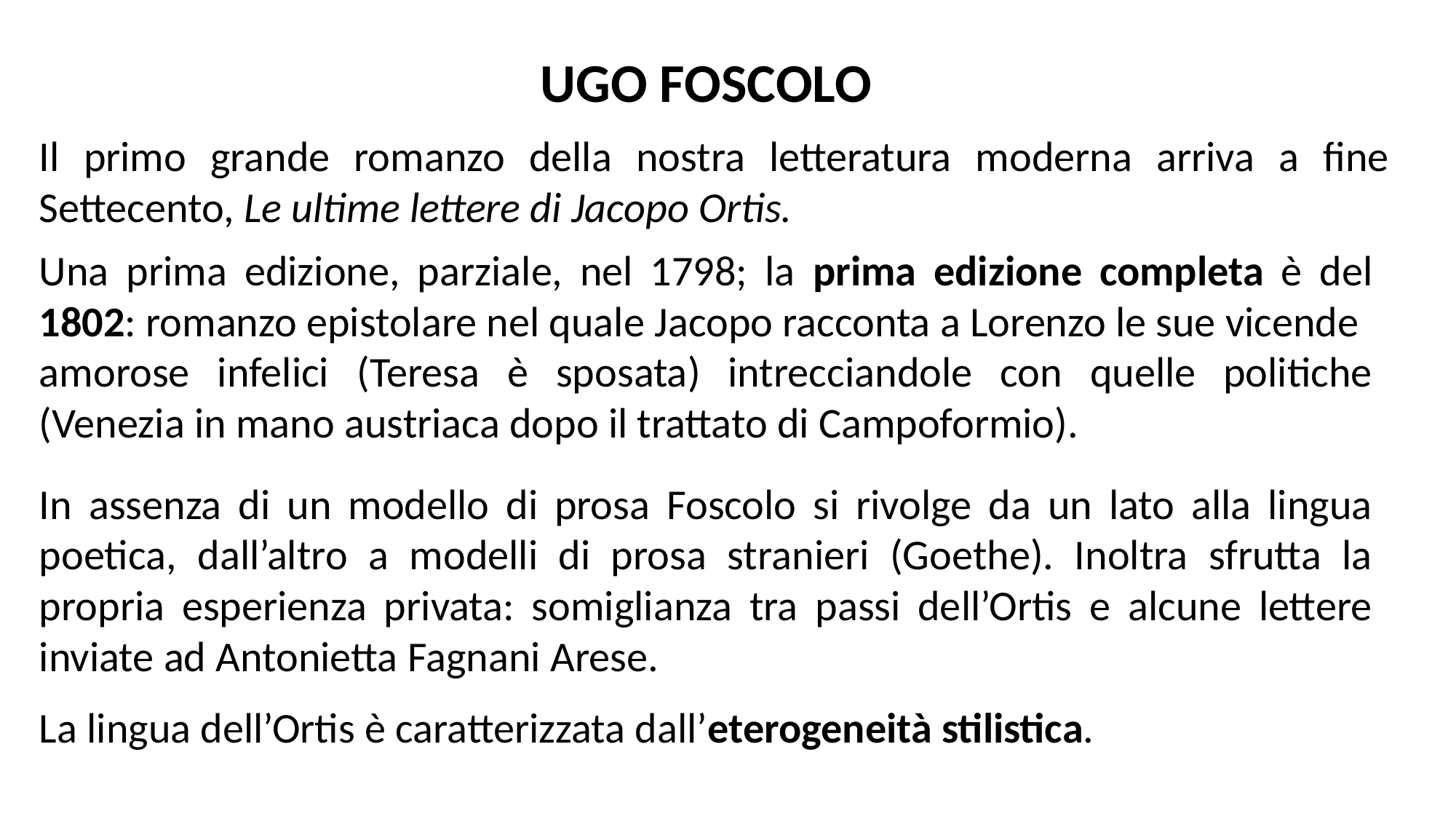

UGO FOSCOLO
Il primo grande romanzo della nostra letteratura moderna arriva a fine Settecento, Le ultime lettere di Jacopo Ortis.
Una prima edizione, parziale, nel 1798; la prima edizione completa è del 1802: romanzo epistolare nel quale Jacopo racconta a Lorenzo le sue vicende
amorose infelici (Teresa è sposata) intrecciandole con quelle politiche (Venezia in mano austriaca dopo il trattato di Campoformio).
In assenza di un modello di prosa Foscolo si rivolge da un lato alla lingua poetica, dall’altro a modelli di prosa stranieri (Goethe). Inoltra sfrutta la propria esperienza privata: somiglianza tra passi dell’Ortis e alcune lettere inviate ad Antonietta Fagnani Arese.
La lingua dell’Ortis è caratterizzata dall’eterogeneità stilistica.